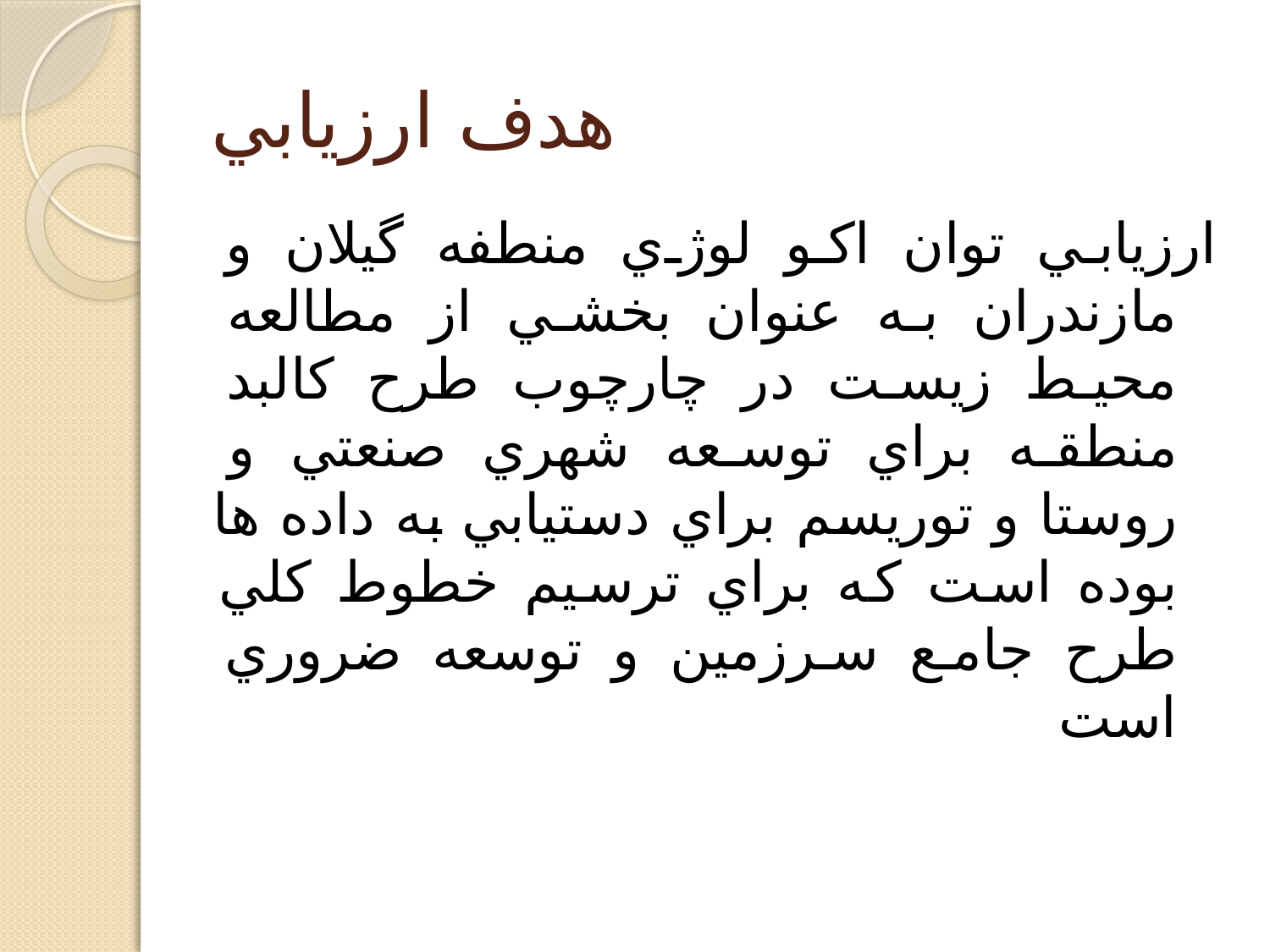

# هدف ارزيابي
ارزيابي توان اكو لوژي منطفه گيلان و مازندران به عنوان بخشي از مطالعه محيط زيست در چارچوب طرح كالبد منطقه براي توسعه شهري صنعتي و روستا و توريسم براي دستيابي به داده ها بوده است كه براي ترسيم خطوط كلي طرح جامع سرزمين و توسعه ضروري است